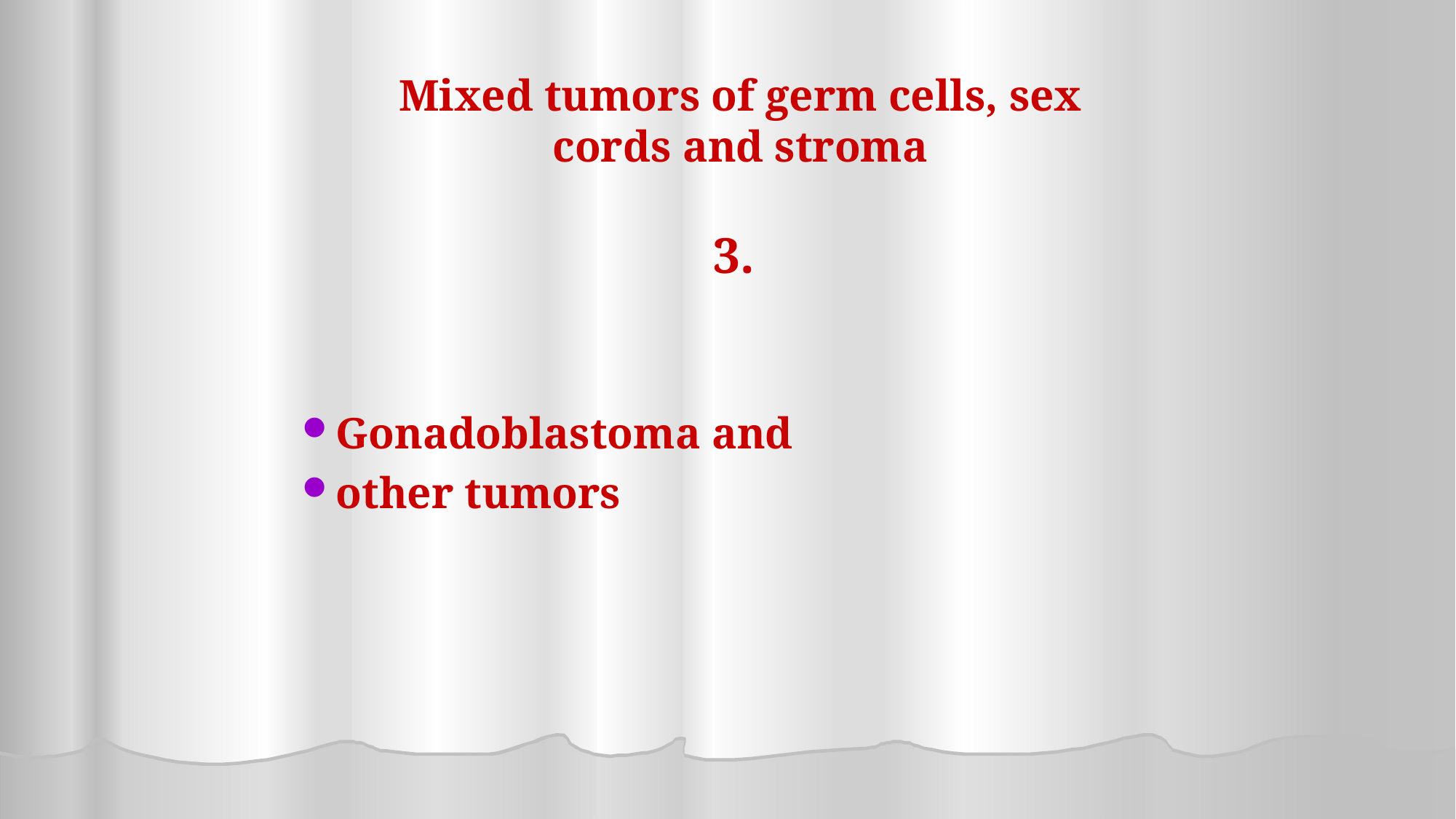

# Mixed tumors of germ cells, sex cords and stroma 3.
Gonadoblastoma and
other tumors